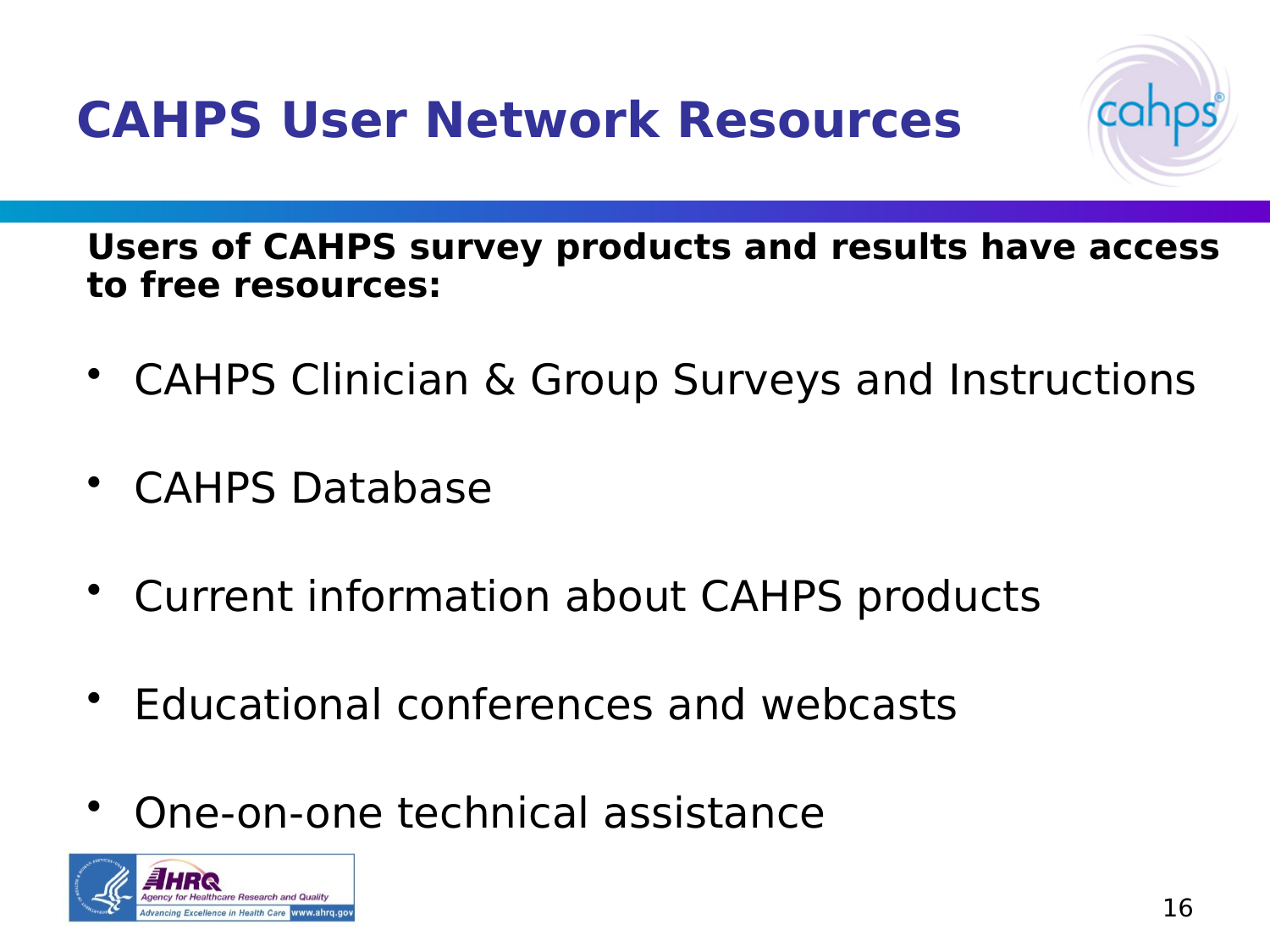

# CAHPS User Network Resources
Users of CAHPS survey products and results have access to free resources:

CAHPS Clinician & Group Surveys and Instructions

CAHPS Database

Current information about CAHPS products

Educational conferences and webcasts

One-on-one technical assistance
16